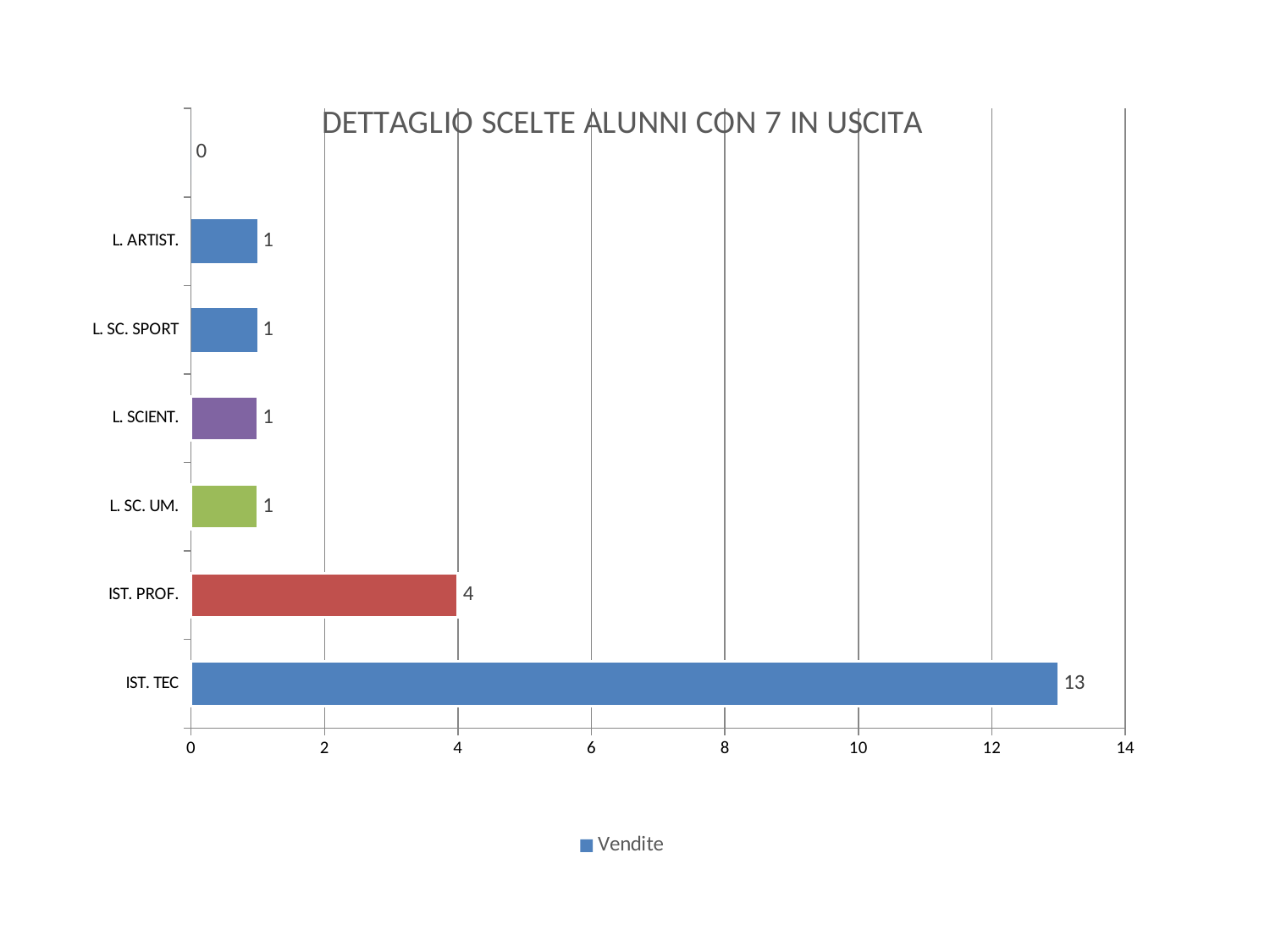

### Chart: DETTAGLIO SCELTE ALUNNI CON 7 IN USCITA

| Category | Vendite |
|---|---|
| IST. TEC | 13.0 |
| IST. PROF. | 4.0 |
| L. SC. UM. | 1.0 |
| L. SCIENT. | 1.0 |
| L. SC. SPORT | 1.0 |
| L. ARTIST. | 1.0 |